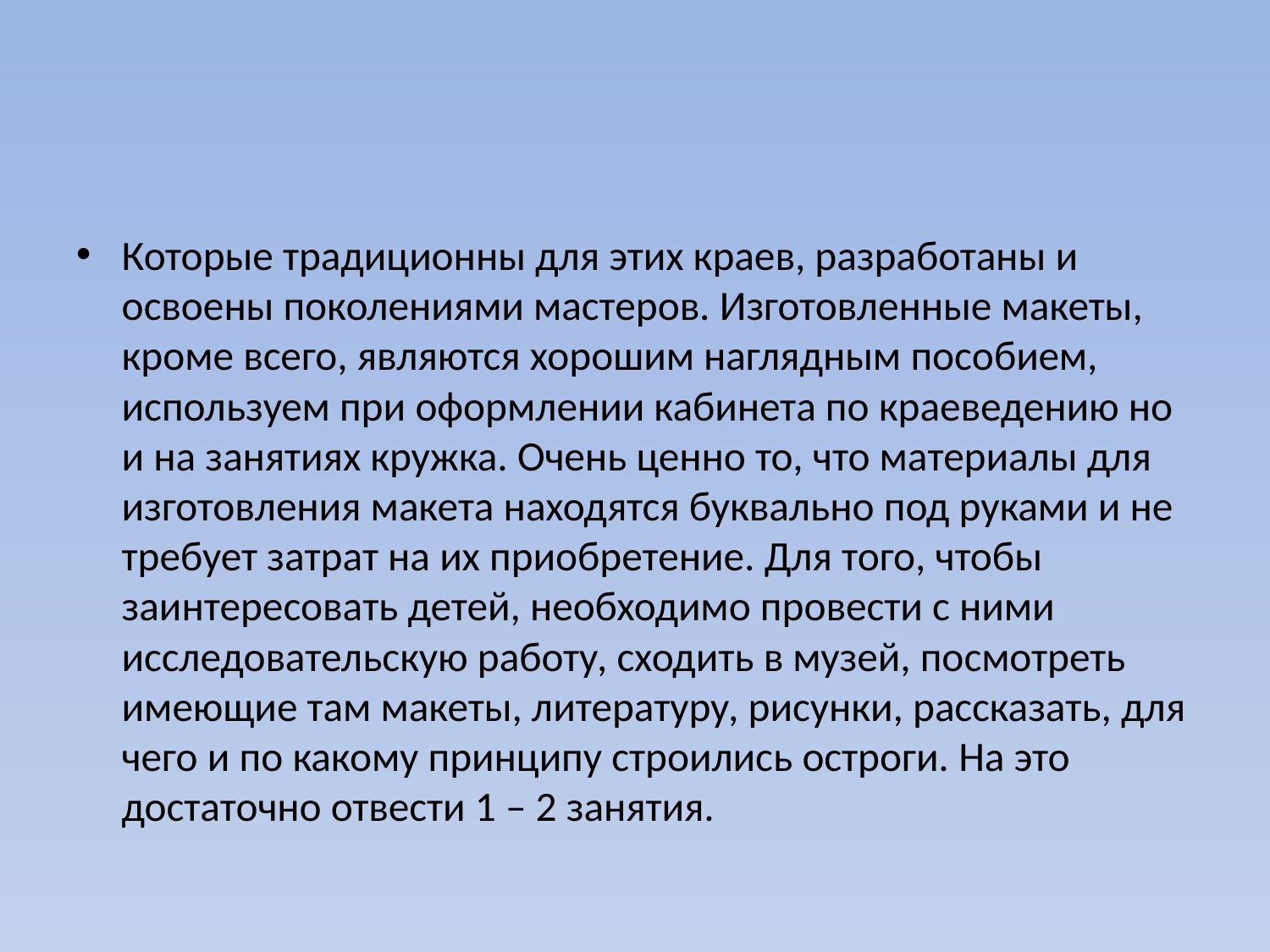

Которые традиционны для этих краев, разработаны и освоены поколениями мастеров. Изготовленные макеты, кроме всего, являются хорошим наглядным пособием, используем при оформлении кабинета по краеведению но и на занятиях кружка. Очень ценно то, что материалы для изготовления макета находятся буквально под руками и не требует затрат на их приобретение. Для того, чтобы заинтересовать детей, необходимо провести с ними исследовательскую работу, сходить в музей, посмотреть имеющие там макеты, литературу, рисунки, рассказать, для чего и по какому принципу строились остроги. На это достаточно отвести 1 – 2 занятия.